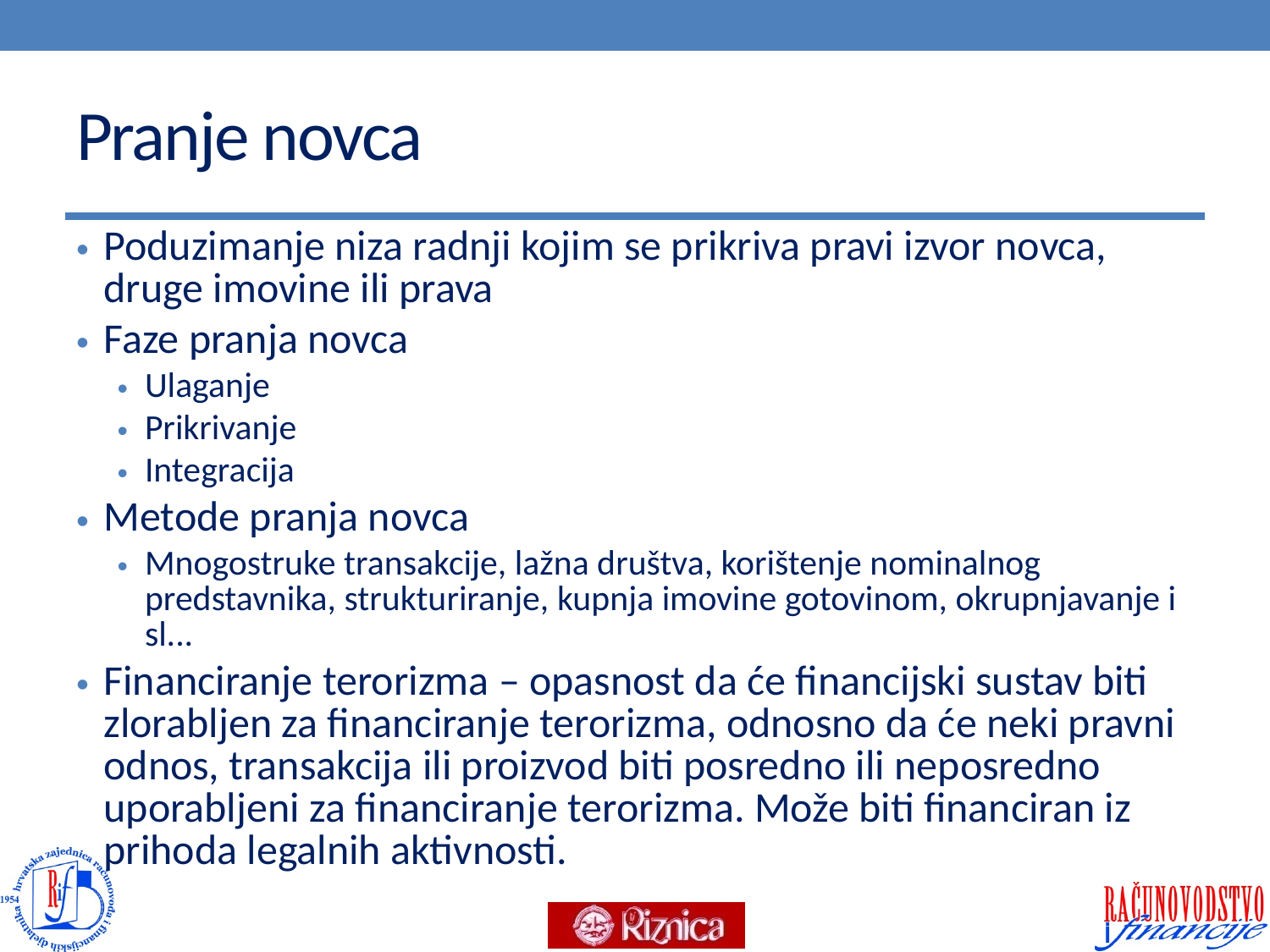

# Pranje novca
Poduzimanje niza radnji kojim se prikriva pravi izvor novca, druge imovine ili prava
Faze pranja novca
Ulaganje
Prikrivanje
Integracija
Metode pranja novca
Mnogostruke transakcije, lažna društva, korištenje nominalnog predstavnika, strukturiranje, kupnja imovine gotovinom, okrupnjavanje i sl...
Financiranje terorizma – opasnost da će financijski sustav biti zlorabljen za financiranje terorizma, odnosno da će neki pravni odnos, transakcija ili proizvod biti posredno ili neposredno uporabljeni za financiranje terorizma. Može biti financiran iz prihoda legalnih aktivnosti.